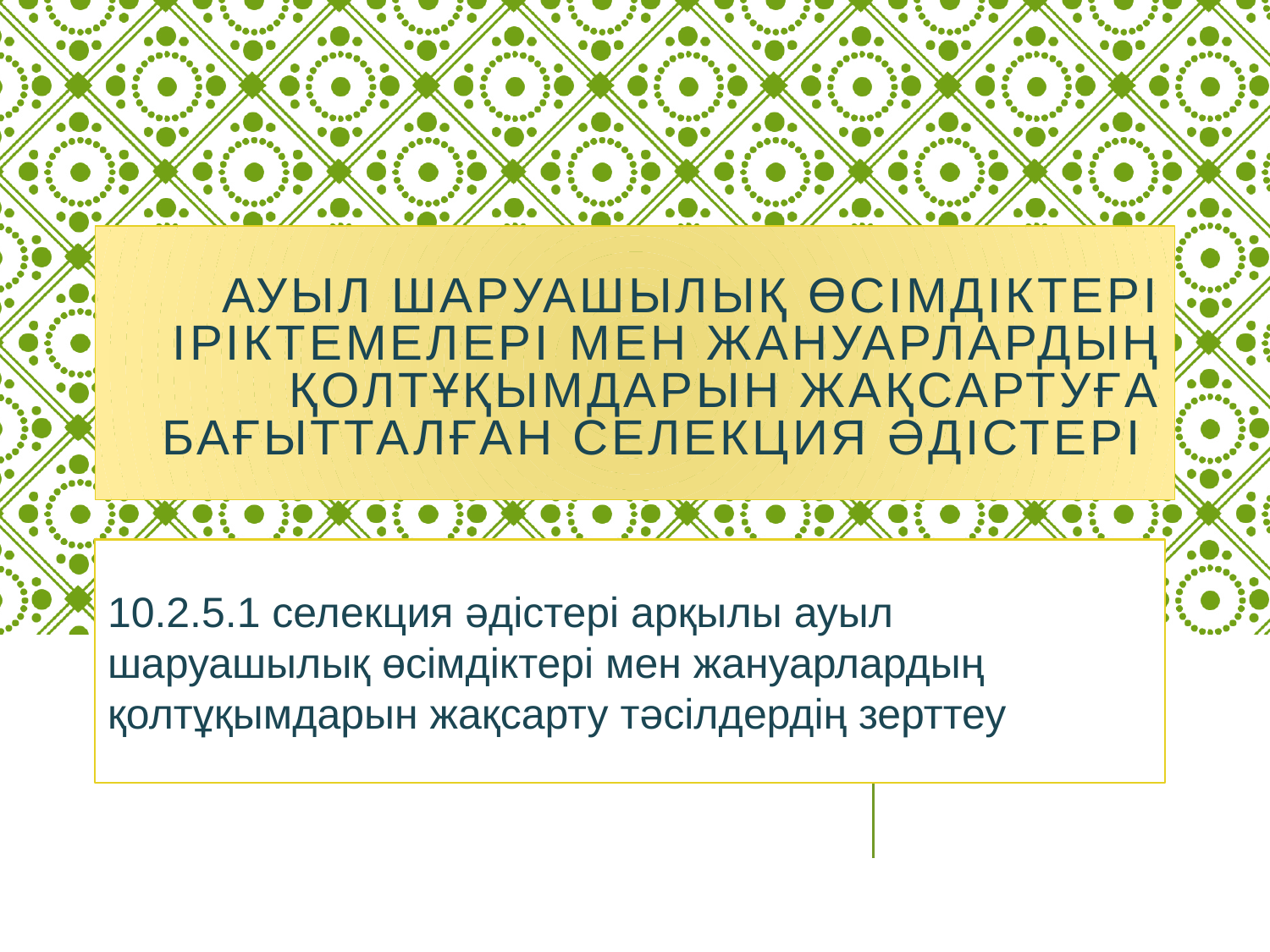

# Ауыл шаруашылық өсімдіктері іріктемелері мен жануарлардың қолтұқымдарын жақсартуға бағытталған селекция әдістері
10.2.5.1 селекция әдістері арқылы ауыл шаруашылық өсімдіктері мен жануарлардың қолтұқымдарын жақсарту тәсілдердің зерттеу